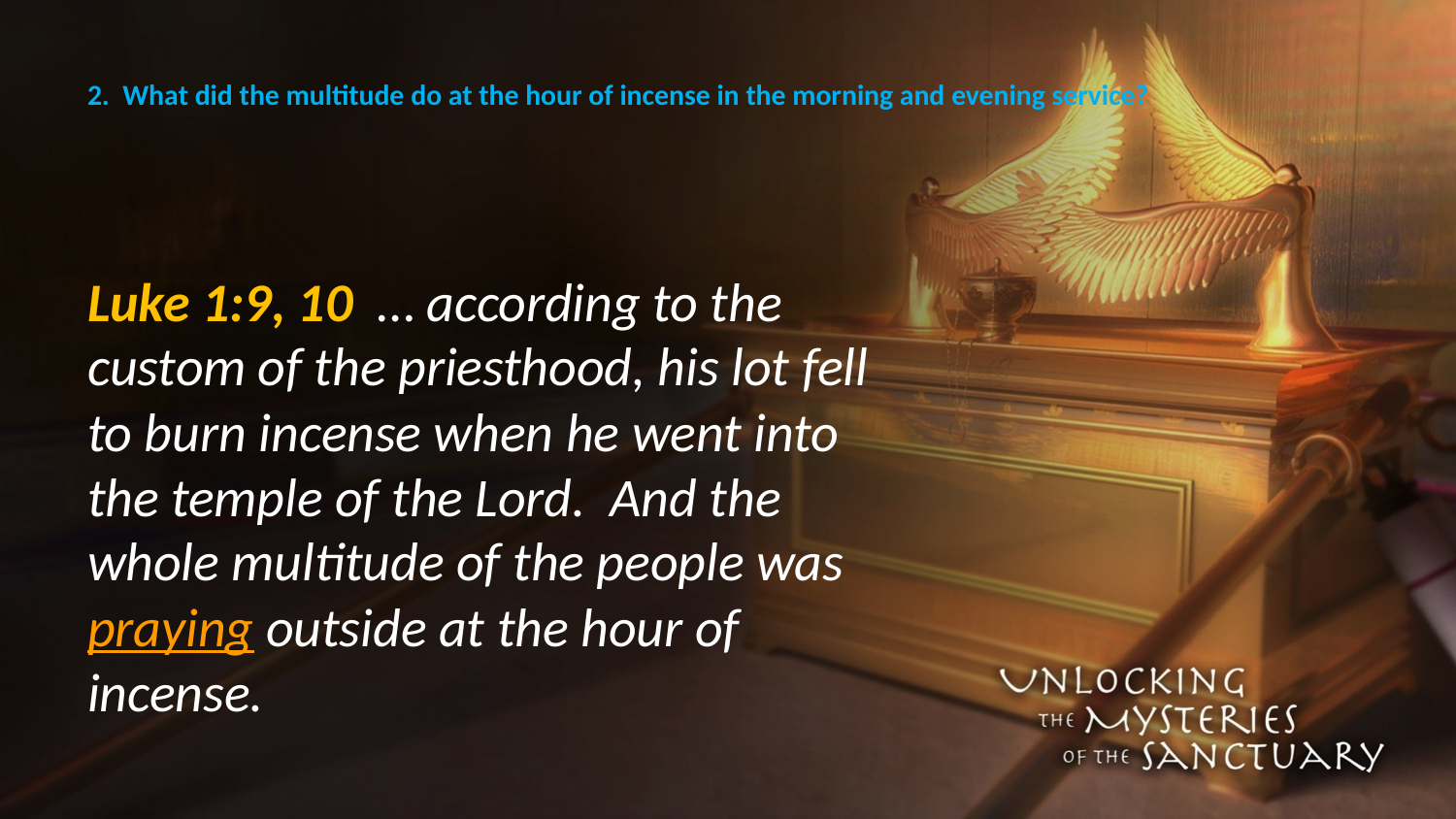

# 2.  What did the multitude do at the hour of incense in the morning and evening service?

Luke 1:9, 10  … according to the custom of the priesthood, his lot fell to burn incense when he went into the temple of the Lord.  And the whole multitude of the people was praying outside at the hour of incense.